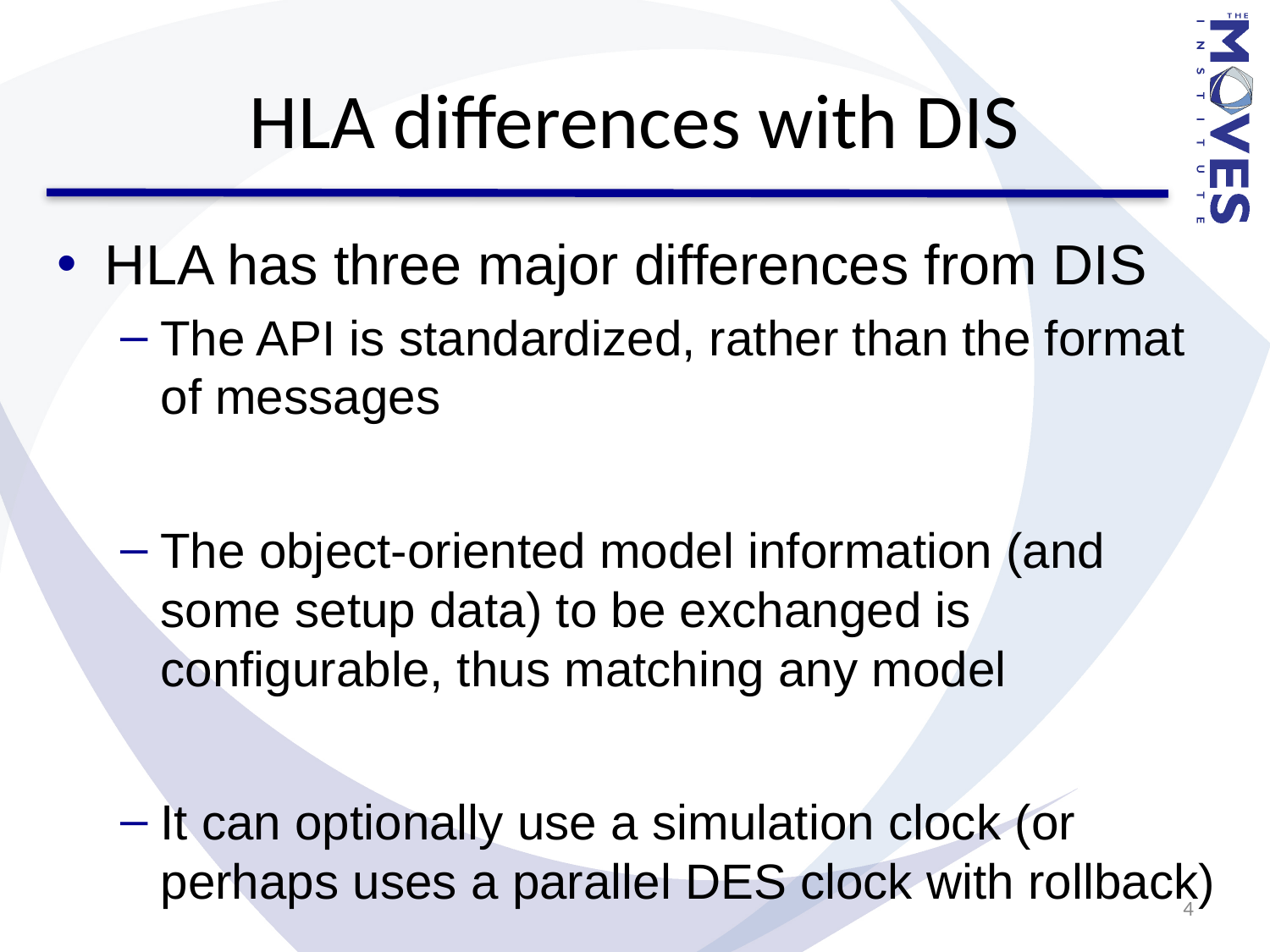

# HLA differences with DIS
HLA has three major differences from DIS
The API is standardized, rather than the format of messages

The object-oriented model information (and some setup data) to be exchanged is configurable, thus matching any model

It can optionally use a simulation clock (or perhaps uses a parallel DES clock with rollback)
4